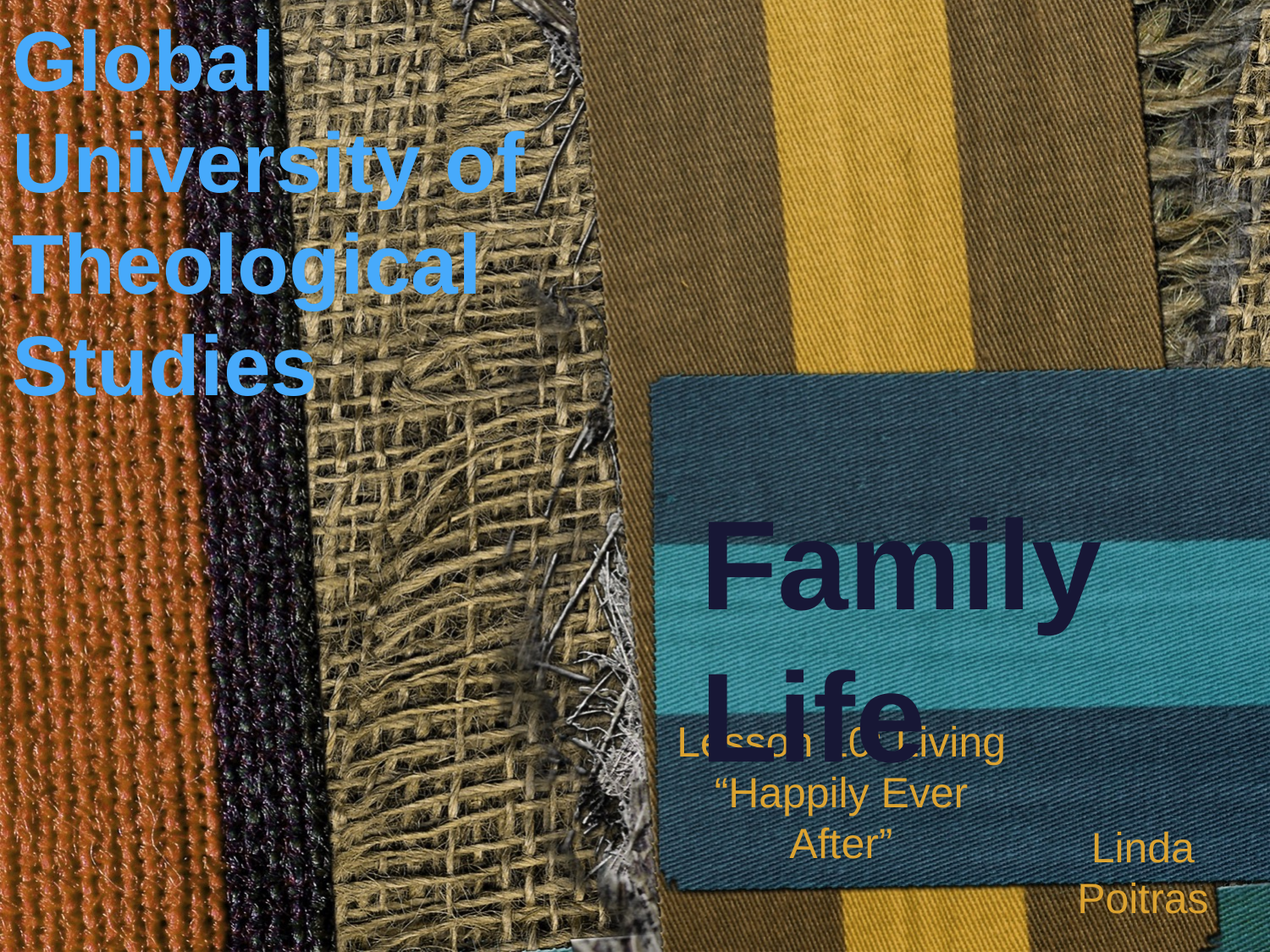

Global University of Theological Studies
# Family Life
Lesson 10: Living “Happily Ever After”
Linda Poitras